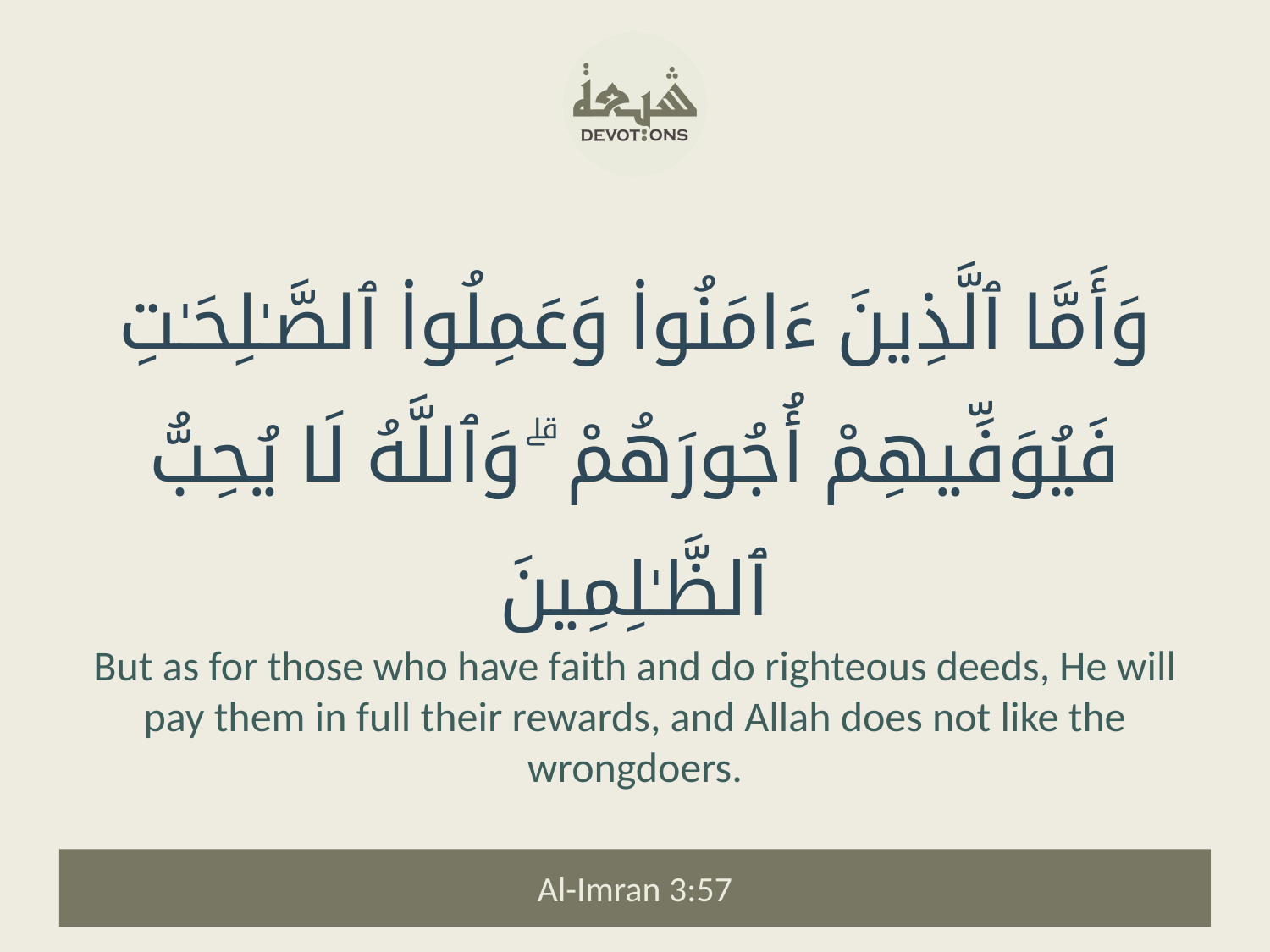

وَأَمَّا ٱلَّذِينَ ءَامَنُوا۟ وَعَمِلُوا۟ ٱلصَّـٰلِحَـٰتِ فَيُوَفِّيهِمْ أُجُورَهُمْ ۗ وَٱللَّهُ لَا يُحِبُّ ٱلظَّـٰلِمِينَ
But as for those who have faith and do righteous deeds, He will pay them in full their rewards, and Allah does not like the wrongdoers.
Al-Imran 3:57